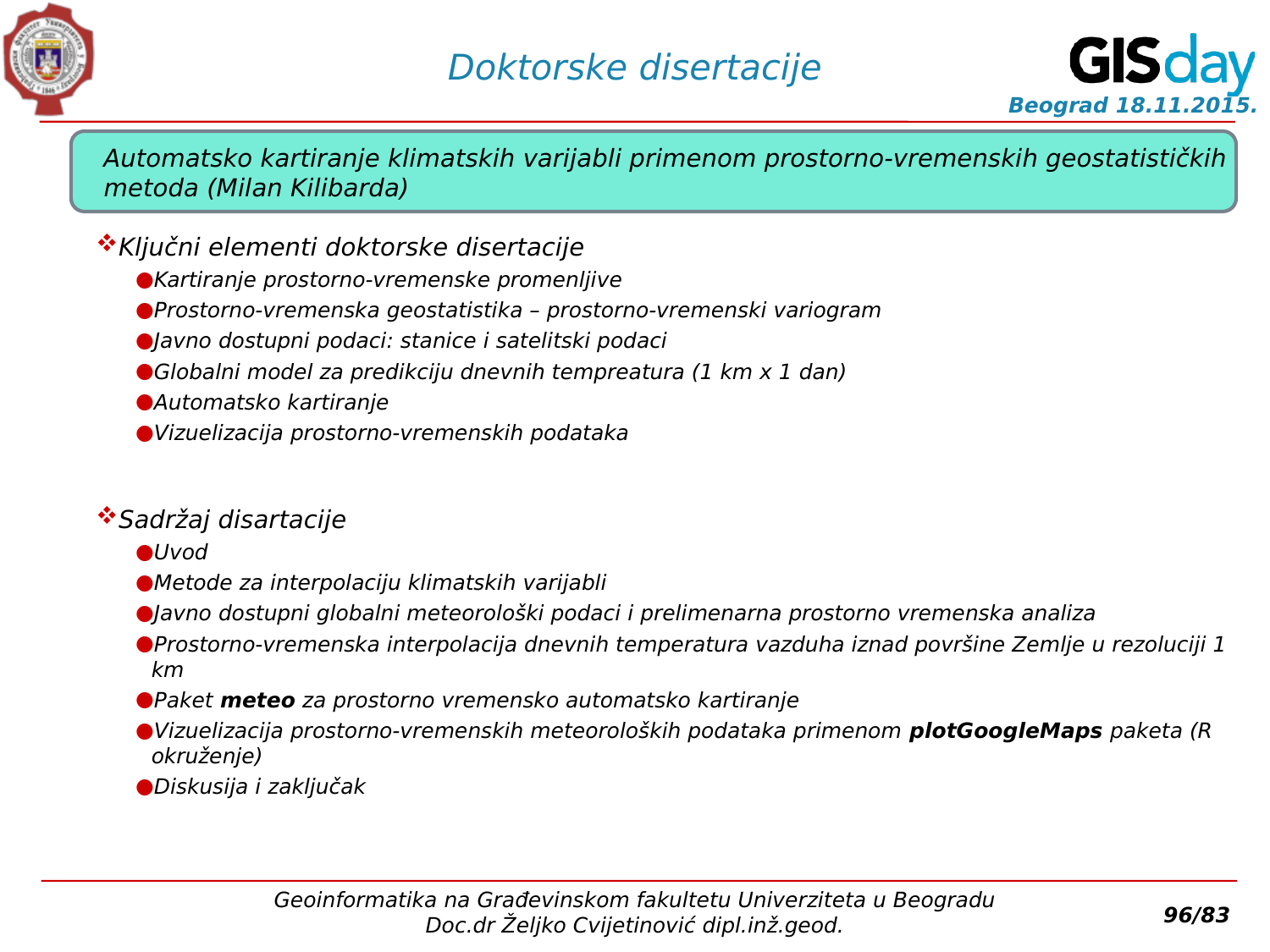

# Doktorske disertacije

 Automatsko kartiranje klimatskih varijabli primenom prostorno-vremenskih geostatističkih metoda (Milan Kilibarda)

Ključni elementi doktorske disertacije
Kartiranje prostorno-vremenske promenljive
Prostorno-vremenska geostatistika – prostorno-vremenski variogram
Javno dostupni podaci: stanice i satelitski podaci
Globalni model za predikciju dnevnih tempreatura (1 km x 1 dan)
Automatsko kartiranje
Vizuelizacija prostorno-vremenskih podataka

Sadržaj disartacije
Uvod
Metode za interpolaciju klimatskih varijabli
Javno dostupni globalni meteorološki podaci i prelimenarna prostorno vremenska analiza
Prostorno-vremenska interpolacija dnevnih temperatura vazduha iznad površine Zemlje u rezoluciji 1 km
Paket meteo za prostorno vremensko automatsko kartiranje
Vizuelizacija prostorno-vremenskih meteoroloških podataka primenom plotGoogleMaps paketa (R okruženje)
Diskusija i zaključak